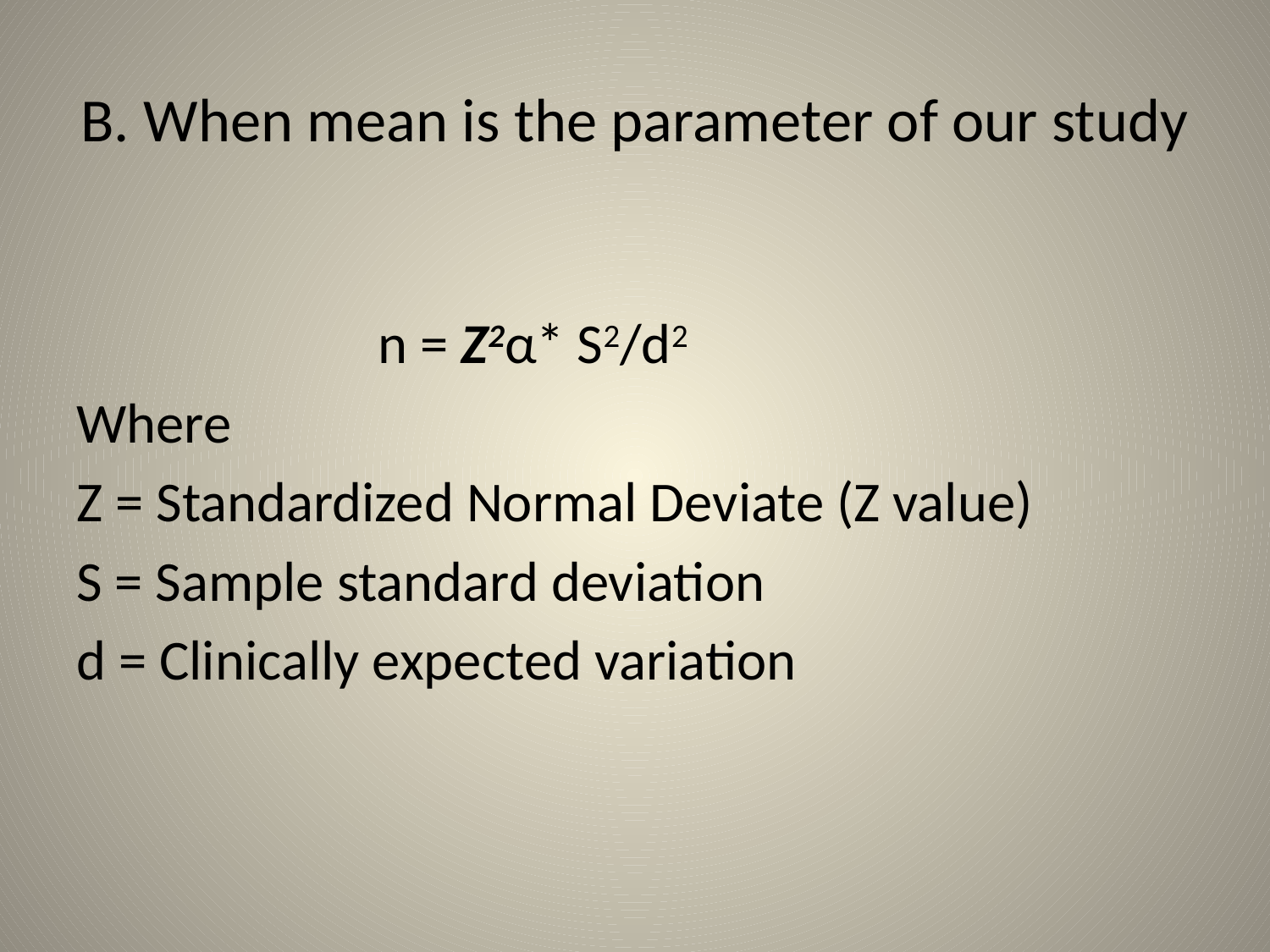

# B. When mean is the parameter of our study

			n = Z2α* S2/d2
Where
Z = Standardized Normal Deviate (Z value)
S = Sample standard deviation
d = Clinically expected variation